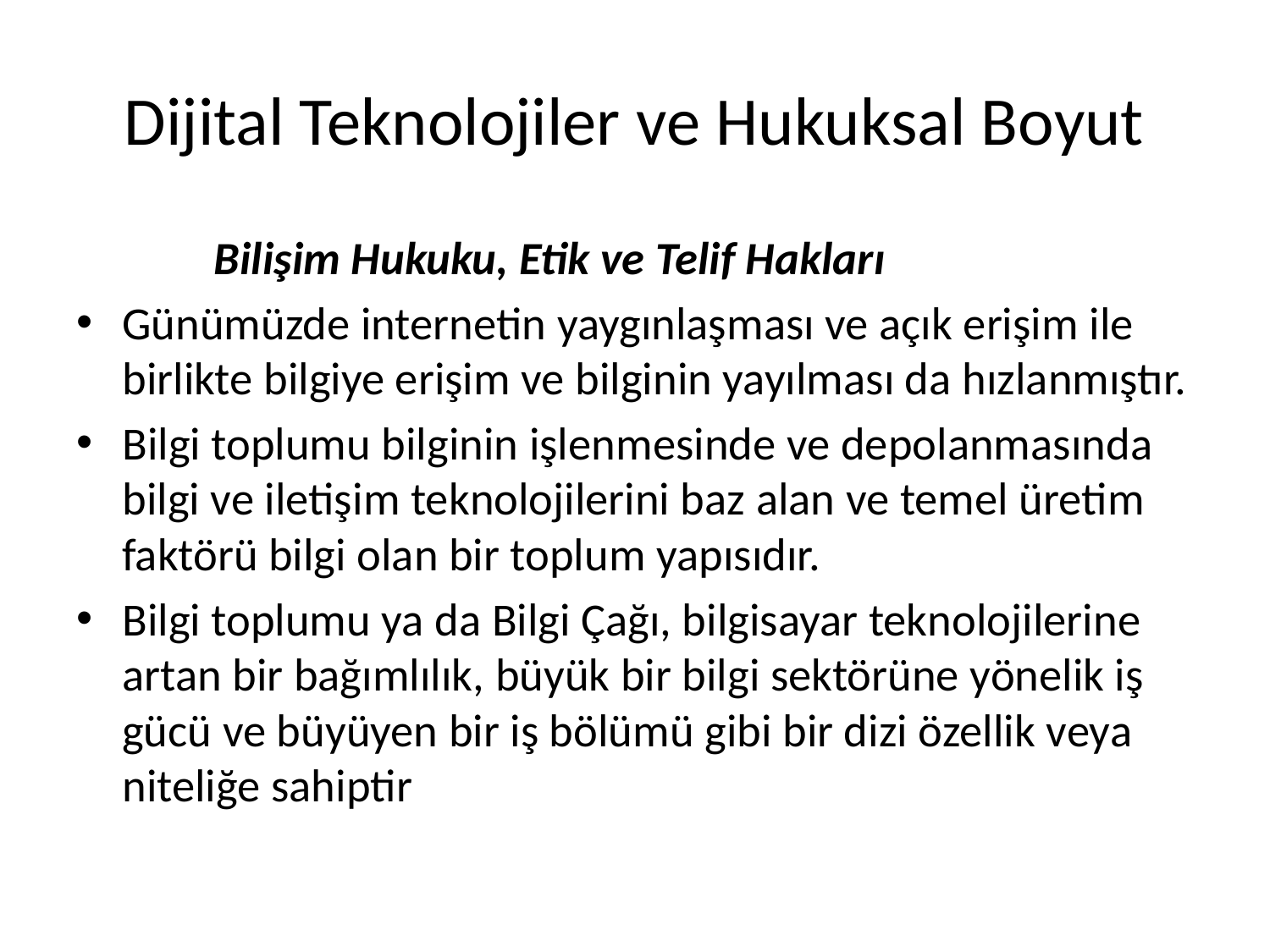

# Dijital Teknolojiler ve Hukuksal Boyut
             Bilişim Hukuku, Etik ve Telif Hakları
Günümüzde internetin yaygınlaşması ve açık erişim ile birlikte bilgiye erişim ve bilginin yayılması da hızlanmıştır.
Bilgi toplumu bilginin işlenmesinde ve depolanmasında bilgi ve iletişim teknolojilerini baz alan ve temel üretim faktörü bilgi olan bir toplum yapısıdır.
Bilgi toplumu ya da Bilgi Çağı, bilgisayar teknolojilerine artan bir bağımlılık, büyük bir bilgi sektörüne yönelik iş gücü ve büyüyen bir iş bölümü gibi bir dizi özellik veya niteliğe sahiptir